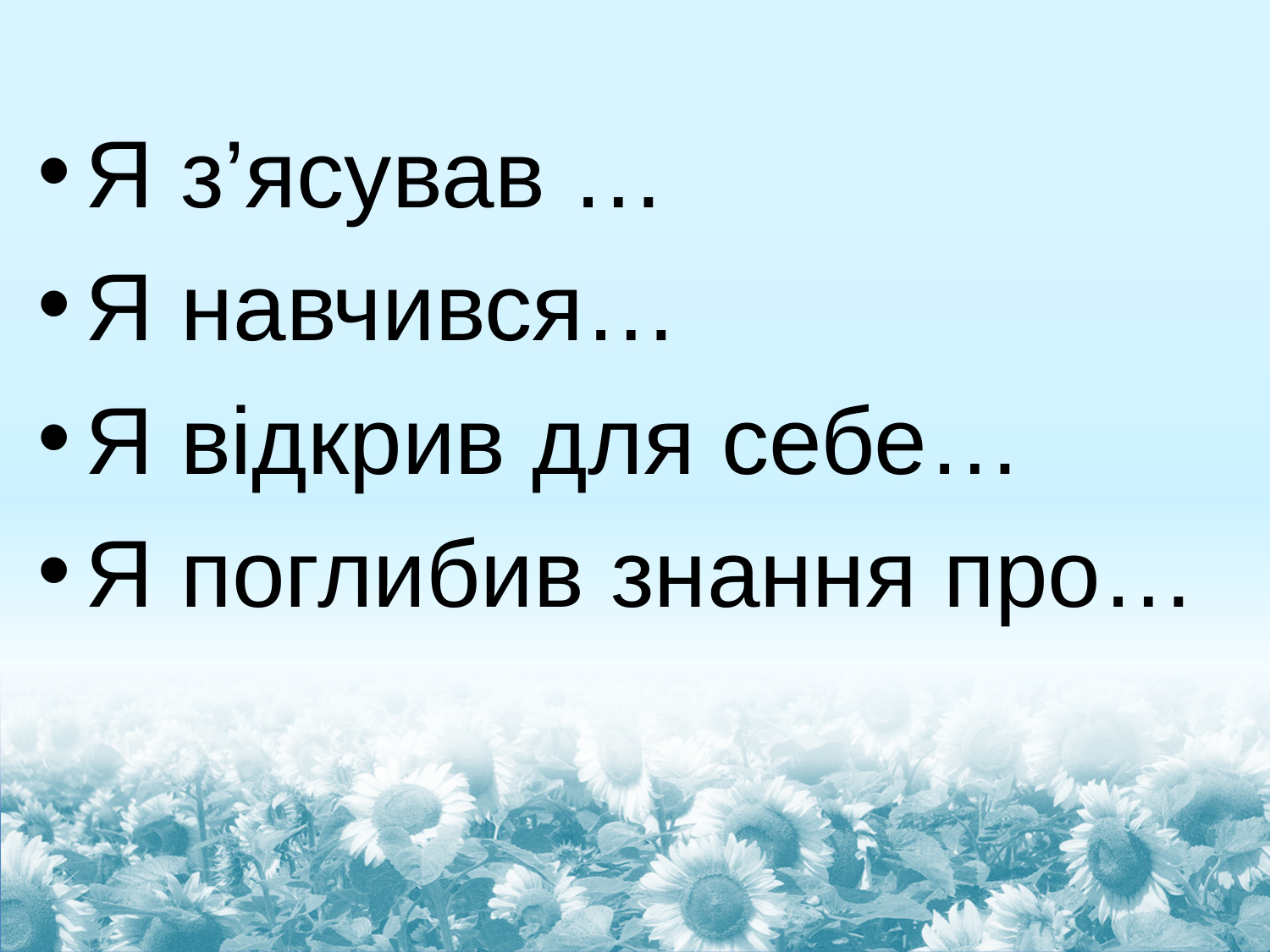

Я з’ясував …
Я навчився…
Я відкрив для себе…
Я поглибив знання про…